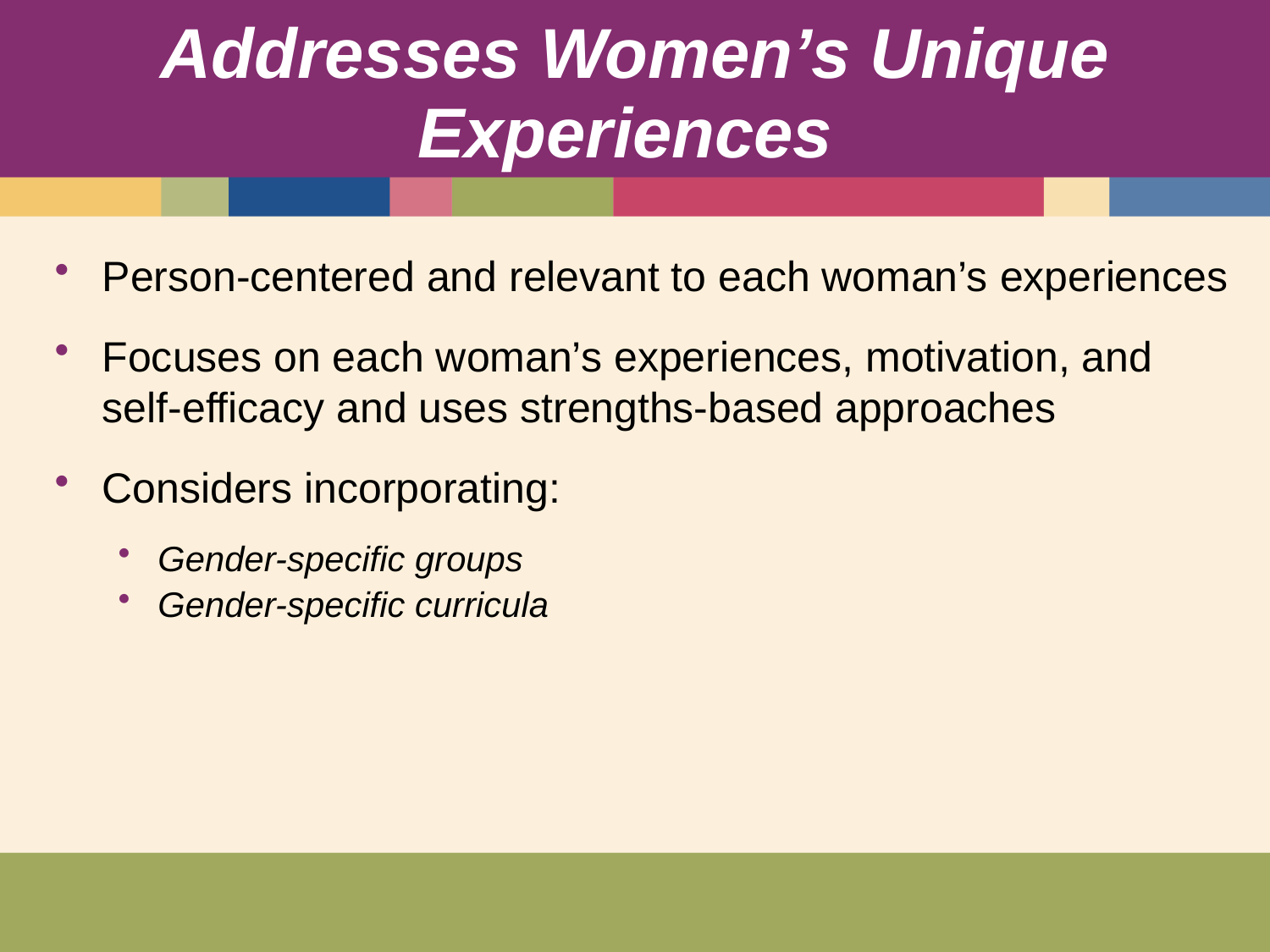

# Addresses Women’s Unique Experiences
Person-centered and relevant to each woman’s experiences
Focuses on each woman’s experiences, motivation, and self-efficacy and uses strengths-based approaches
Considers incorporating:
Gender-specific groups
Gender-specific curricula